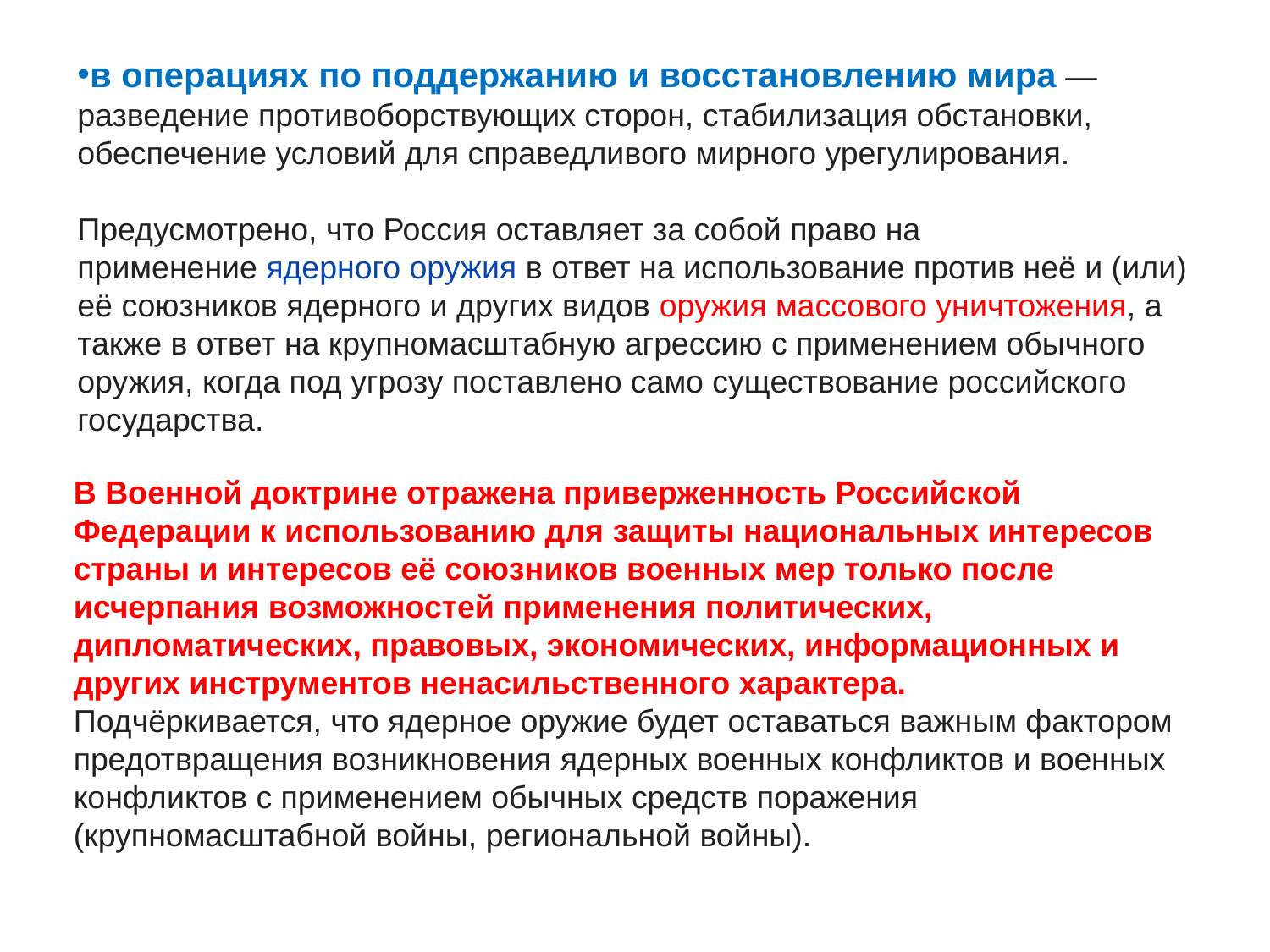

в операциях по поддержанию и восстановлению мира — разведение противоборствующих сторон, стабилизация обстановки, обеспечение условий для справедливого мирного урегулирования.

Предусмотрено, что Россия оставляет за собой право на применение ядерного оружия в ответ на использование против неё и (или) её союзников ядерного и других видов оружия массового уничтожения, а также в ответ на крупномасштабную агрессию с применением обычного оружия, когда под угрозу поставлено само существование российского государства.
В Военной доктрине отражена приверженность Российской Федерации к использованию для защиты национальных интересов страны и интересов её союзников военных мер только после исчерпания возможностей применения политических, дипломатических, правовых, экономических, информационных и других инструментов ненасильственного характера.
Подчёркивается, что ядерное оружие будет оставаться важным фактором предотвращения возникновения ядерных военных конфликтов и военных конфликтов с применением обычных средств поражения (крупномасштабной войны, региональной войны).